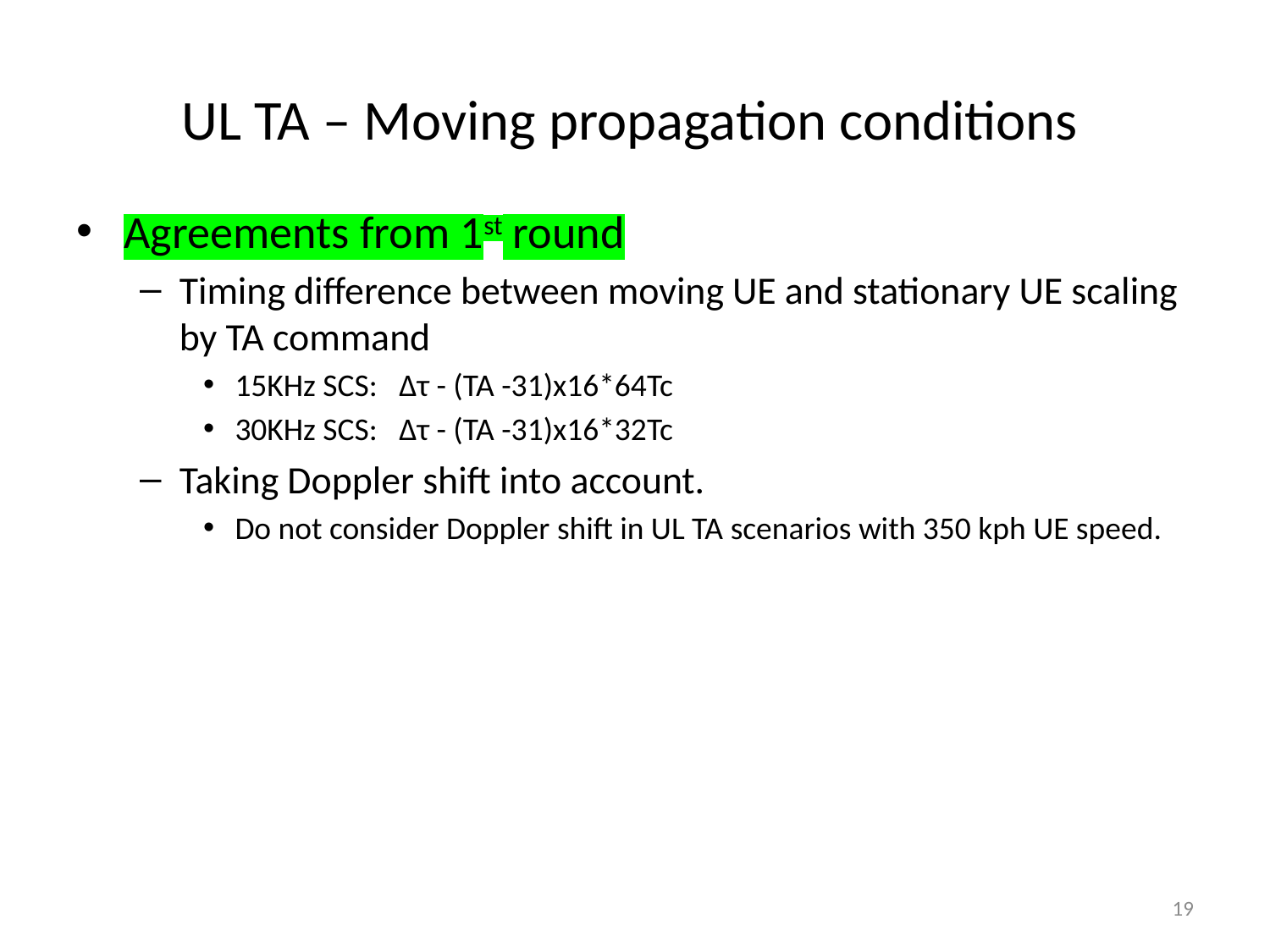

# UL TA – Moving propagation conditions
Agreements from 1st round
Timing difference between moving UE and stationary UE scaling by TA command
15KHz SCS:   Δτ - (TA -31)x16*64Tc
30KHz SCS:   Δτ - (TA -31)x16*32Tc
Taking Doppler shift into account.
Do not consider Doppler shift in UL TA scenarios with 350 kph UE speed.

19